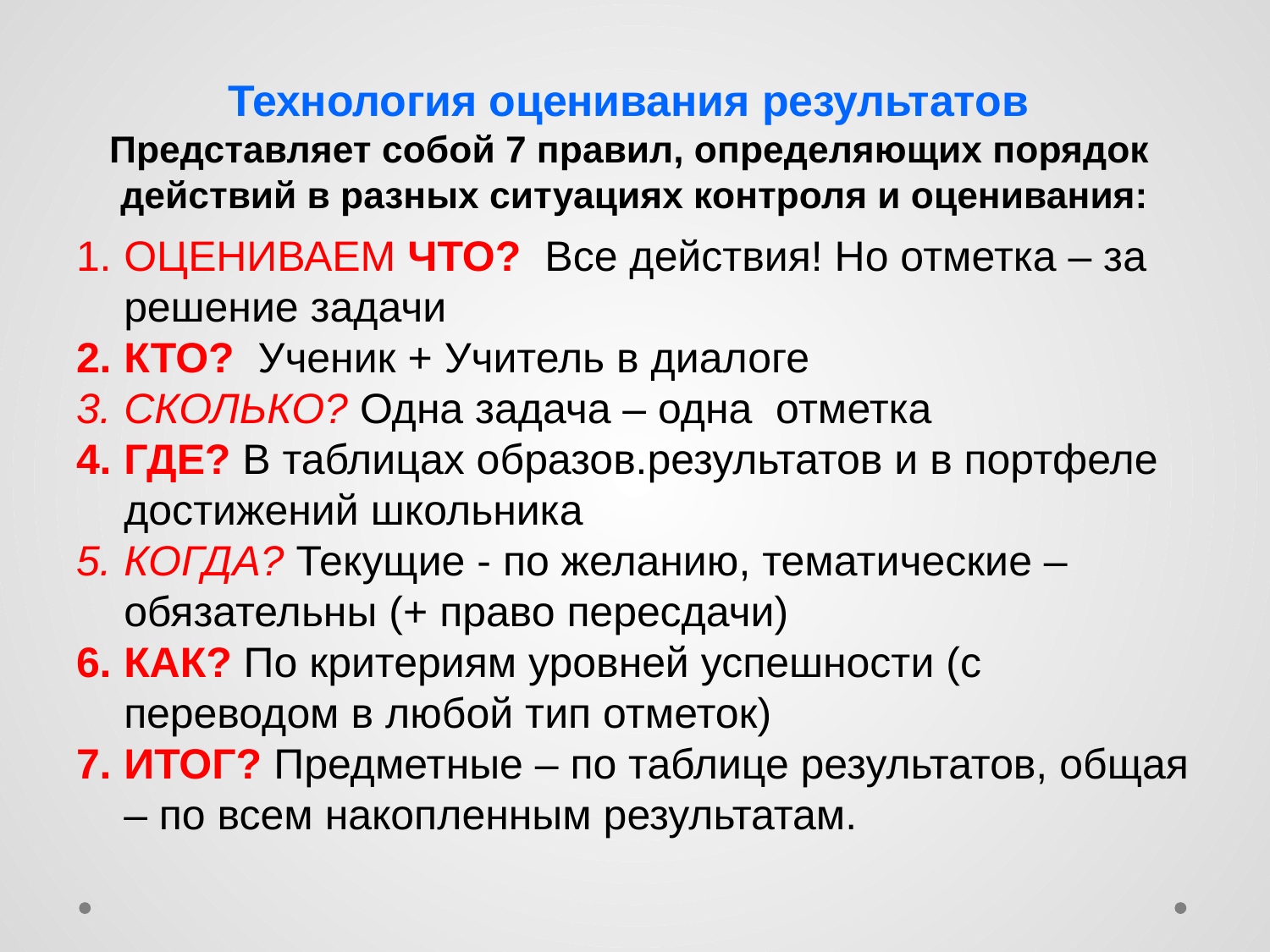

# Технология оценивания результатов Представляет собой 7 правил, определяющих порядок действий в разных ситуациях контроля и оценивания:
ОЦЕНИВАЕМ ЧТО?  Все действия! Но отметка – за решение задачи
КТО?  Ученик + Учитель в диалоге
СКОЛЬКО? Одна задача – одна  отметка
ГДЕ? В таблицах образов.результатов и в портфеле достижений школьника
КОГДА? Текущие - по желанию, тематические – обязательны (+ право пересдачи)
КАК? По критериям уровней успешности (с переводом в любой тип отметок)
ИТОГ? Предметные – по таблице результатов, общая – по всем накопленным результатам.